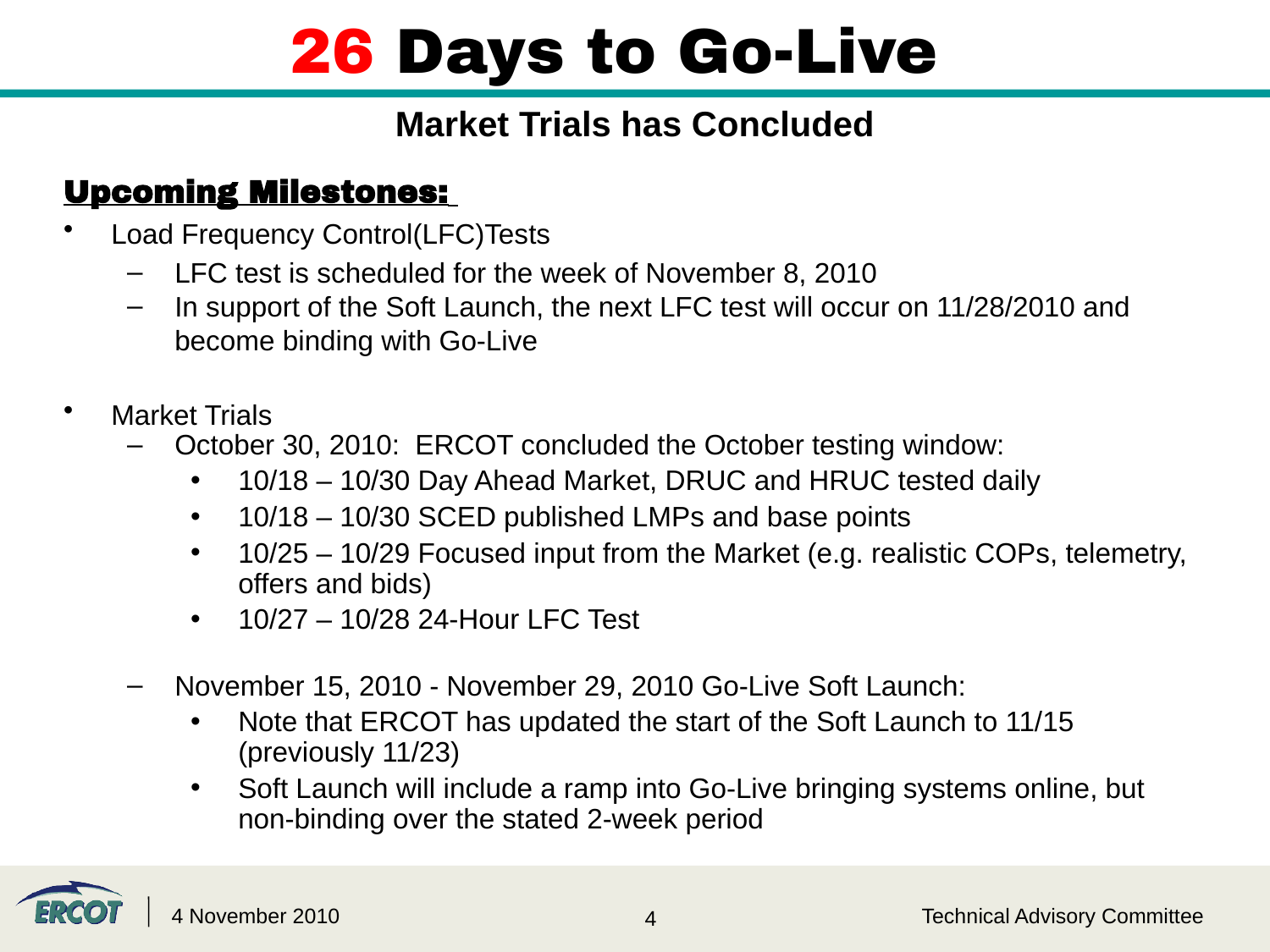

# 26 Days to Go-Live
Market Trials has Concluded

Upcoming Milestones:
Load Frequency Control(LFC)Tests
LFC test is scheduled for the week of November 8, 2010
In support of the Soft Launch, the next LFC test will occur on 11/28/2010 and become binding with Go-Live

Market Trials
October 30, 2010:  ERCOT concluded the October testing window:
10/18 – 10/30 Day Ahead Market, DRUC and HRUC tested daily
10/18 – 10/30 SCED published LMPs and base points
10/25 – 10/29 Focused input from the Market (e.g. realistic COPs, telemetry, offers and bids)
10/27 – 10/28 24-Hour LFC Test

November 15, 2010 - November 29, 2010 Go-Live Soft Launch:
Note that ERCOT has updated the start of the Soft Launch to 11/15 (previously 11/23)
Soft Launch will include a ramp into Go-Live bringing systems online, but non-binding over the stated 2-week period

4 November 2010
Technical Advisory Committee